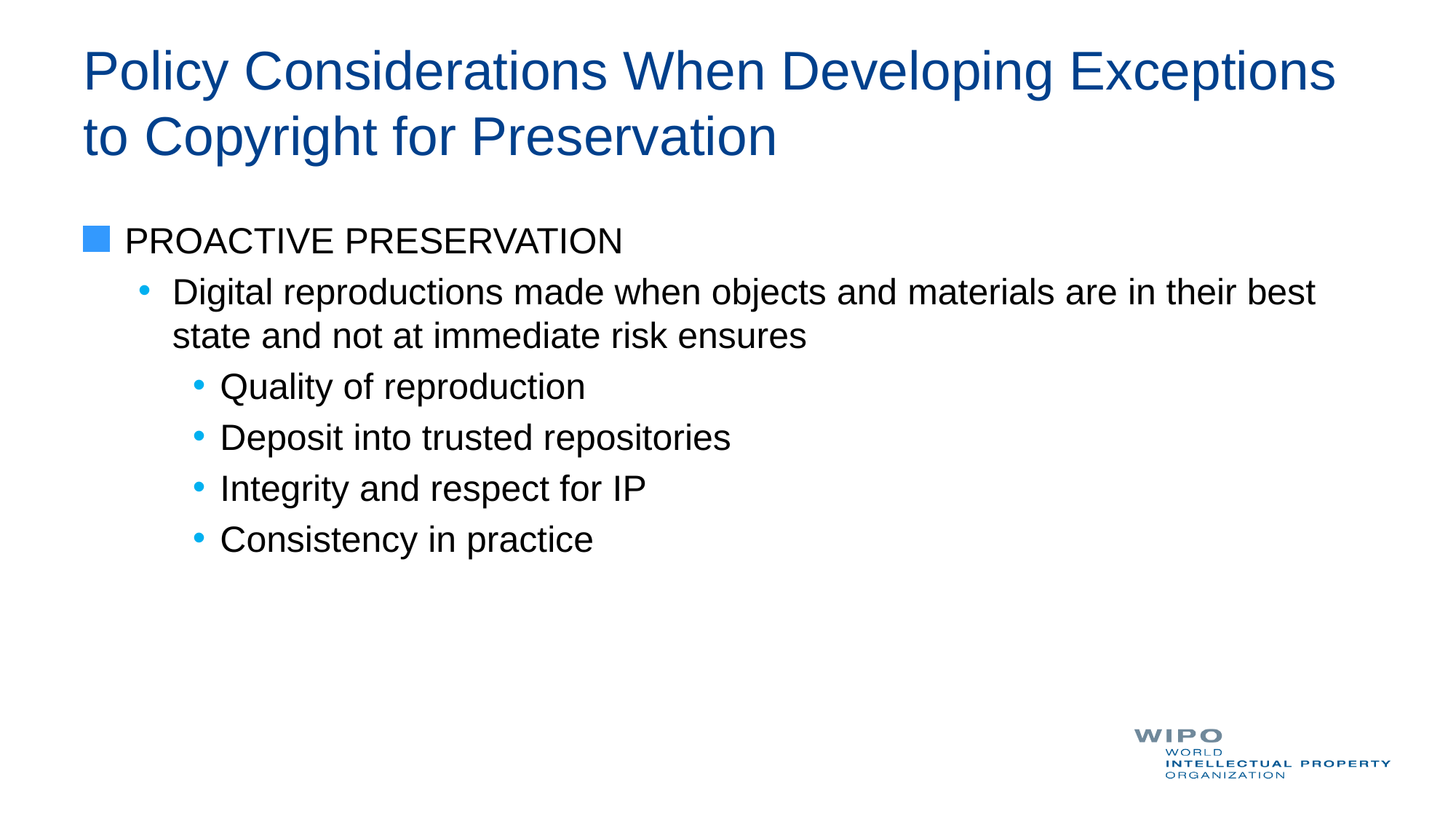

# Policy Considerations When Developing Exceptions to Copyright for Preservation
PROACTIVE PRESERVATION
Digital reproductions made when objects and materials are in their best state and not at immediate risk ensures
Quality of reproduction
Deposit into trusted repositories
Integrity and respect for IP
Consistency in practice